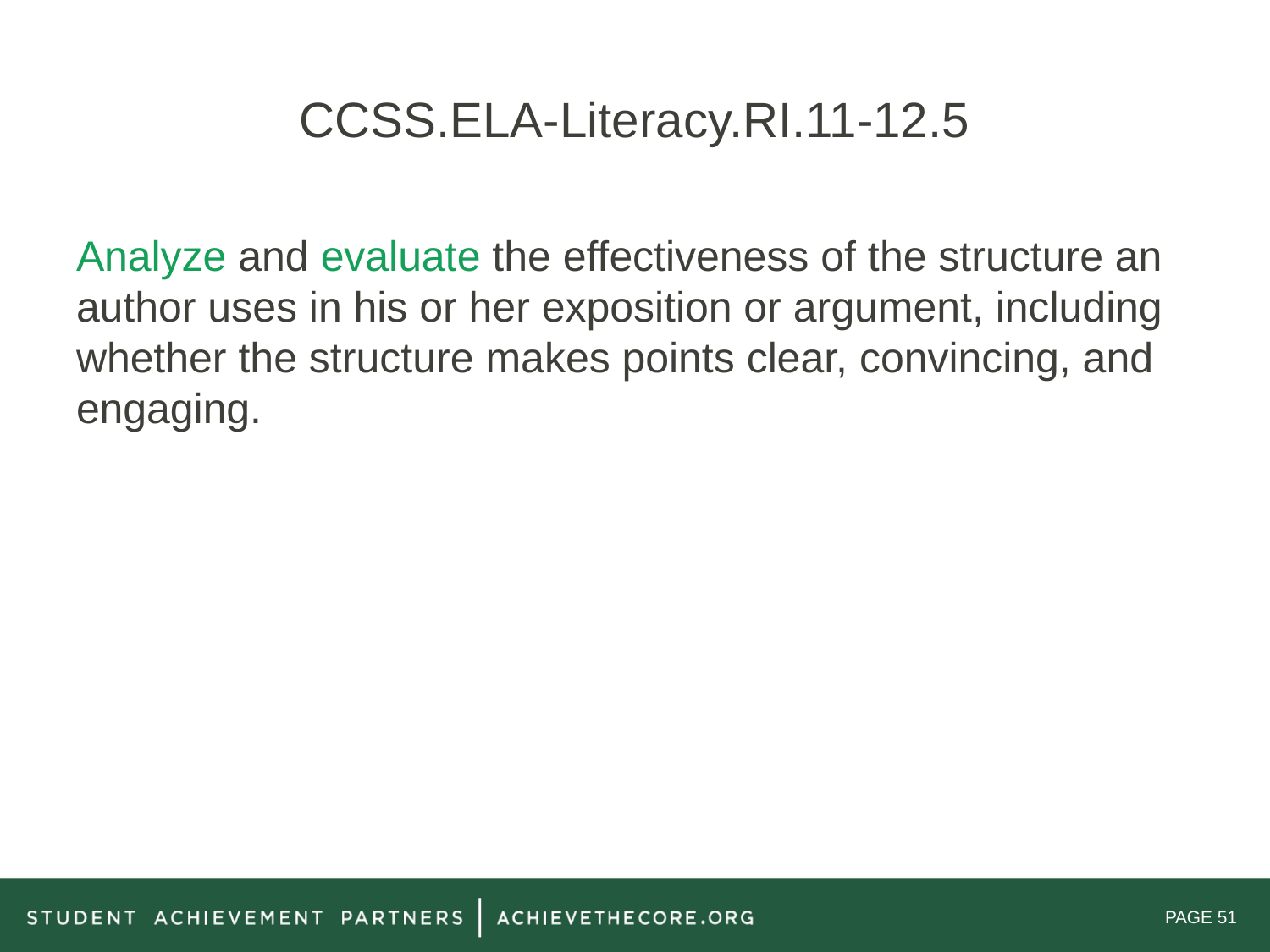

# CCSS.ELA-Literacy.RI.11-12.5
Analyze and evaluate the effectiveness of the structure an author uses in his or her exposition or argument, including whether the structure makes points clear, convincing, and engaging.